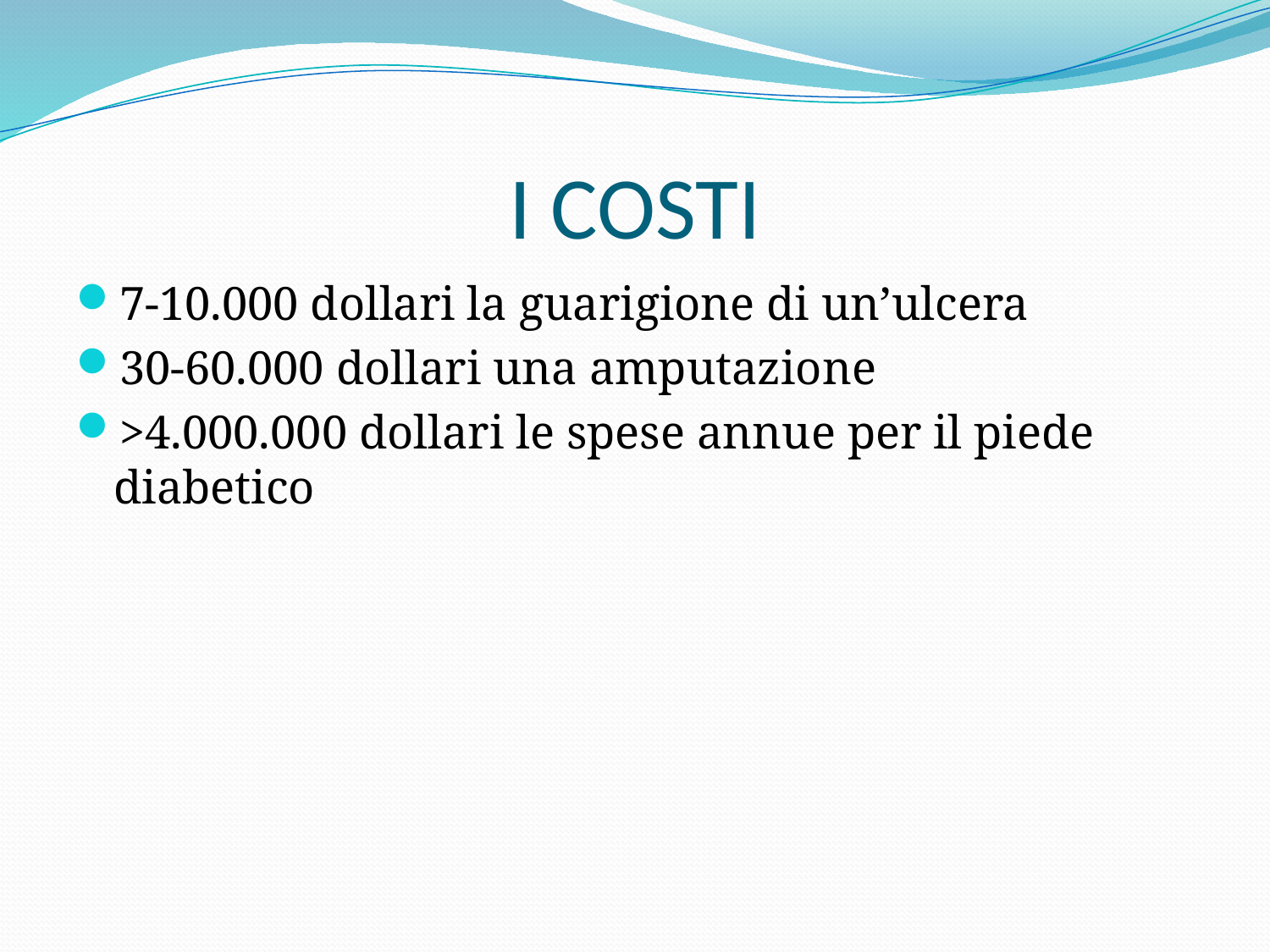

# I COSTI
7-10.000 dollari la guarigione di un’ulcera
30-60.000 dollari una amputazione
>4.000.000 dollari le spese annue per il piede diabetico